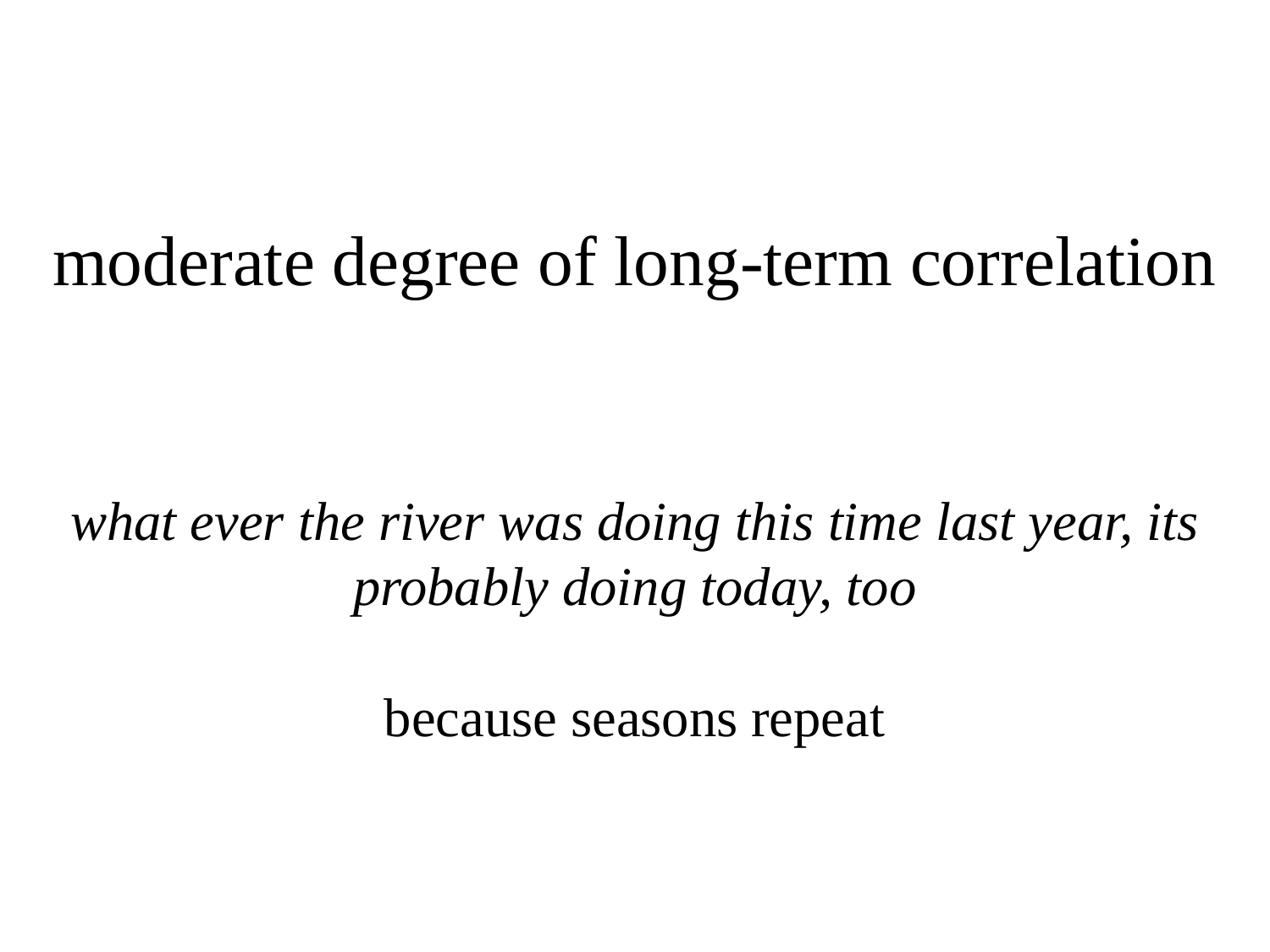

# moderate degree of long-term correlation what ever the river was doing this time last year, its probably doing today, too because seasons repeat